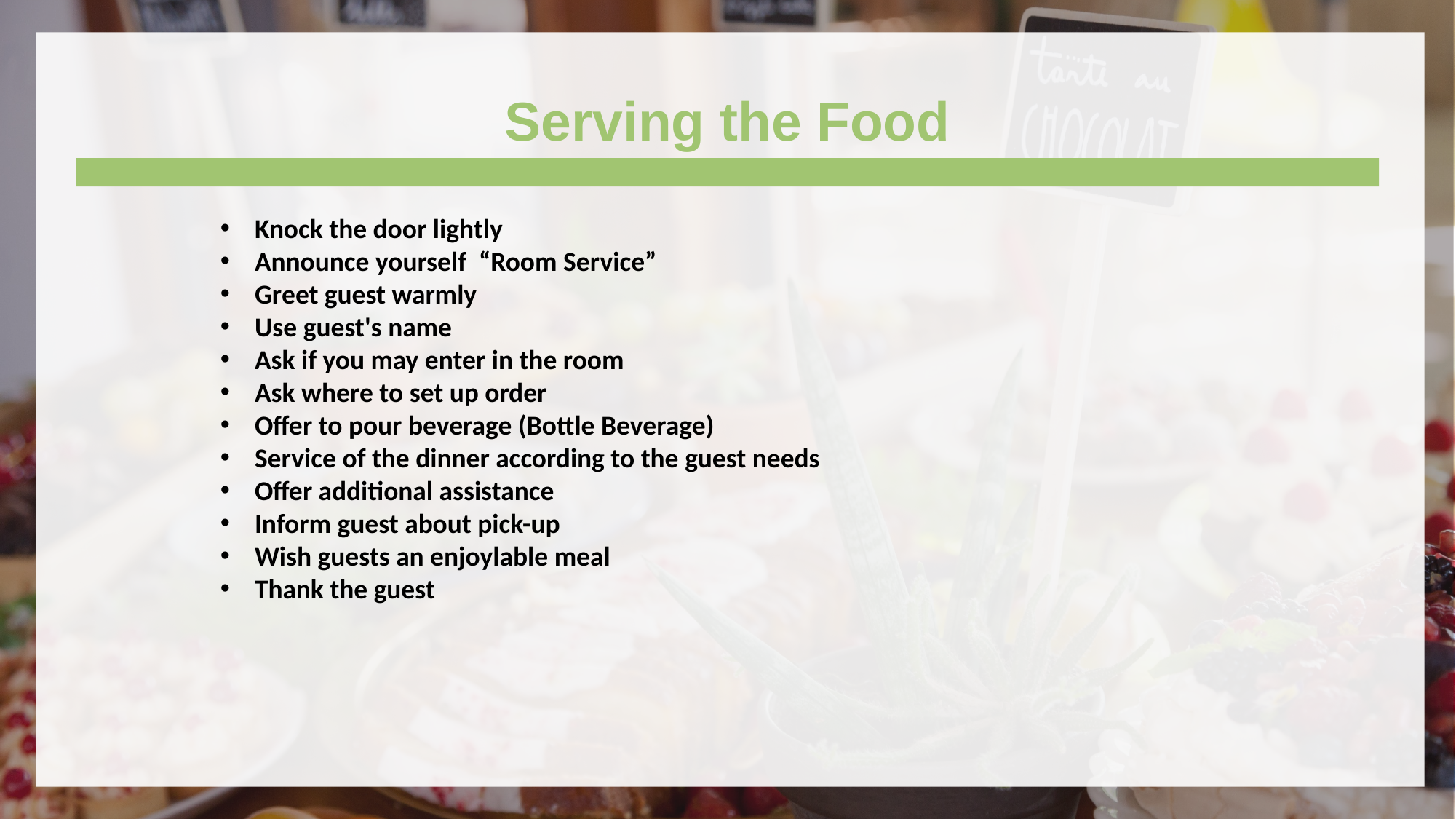

Serving the Food

Knock the door lightly
Announce yourself  “Room Service”
Greet guest warmly
Use guest's name
Ask if you may enter in the room
Ask where to set up order
Offer to pour beverage (Bottle Beverage)
Service of the dinner according to the guest needs
Offer additional assistance
Inform guest about pick-up
Wish guests an enjoylable meal
Thank the guest